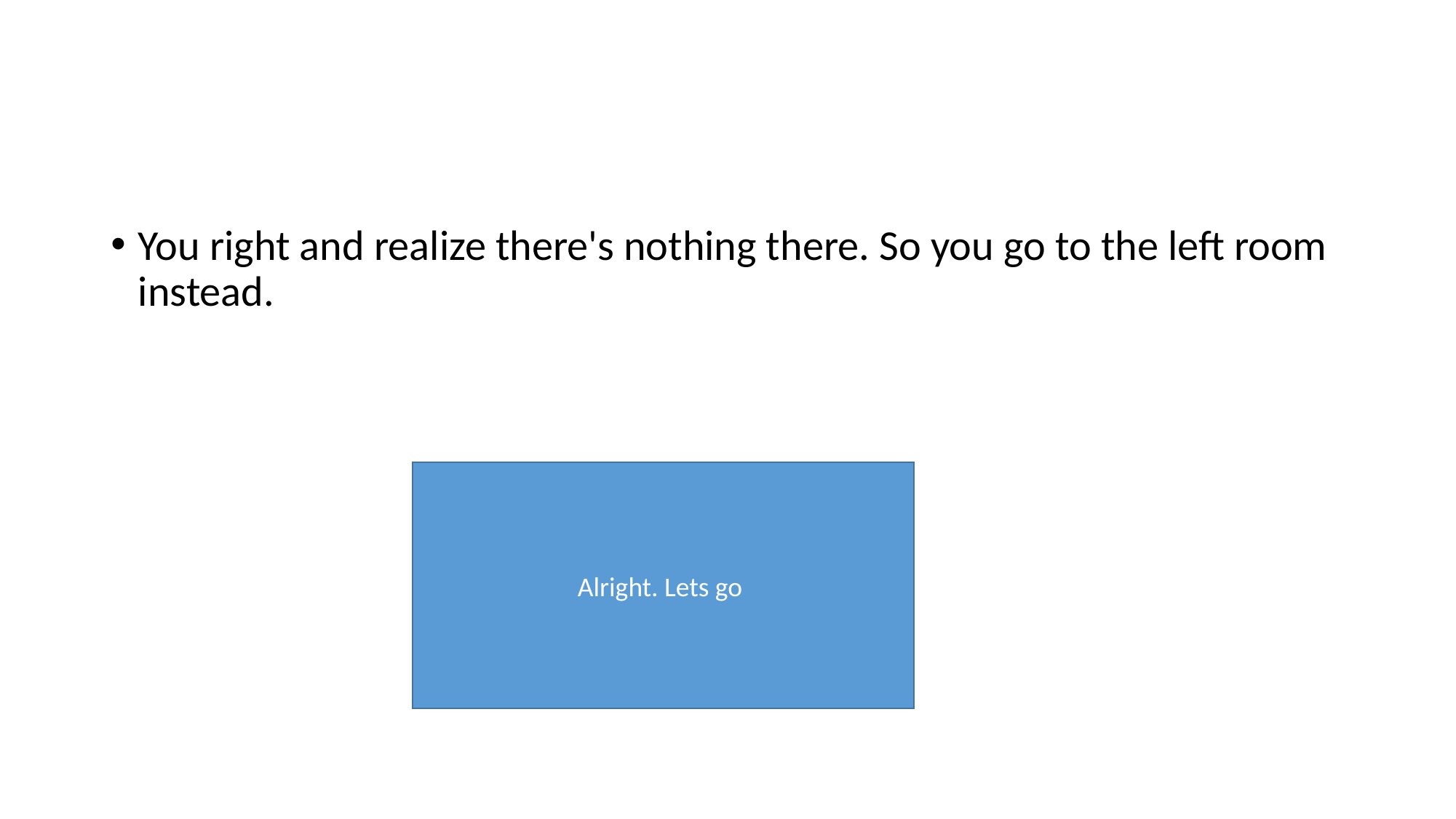

#
You right and realize there's nothing there. So you go to the left room instead.
Alright. Lets go